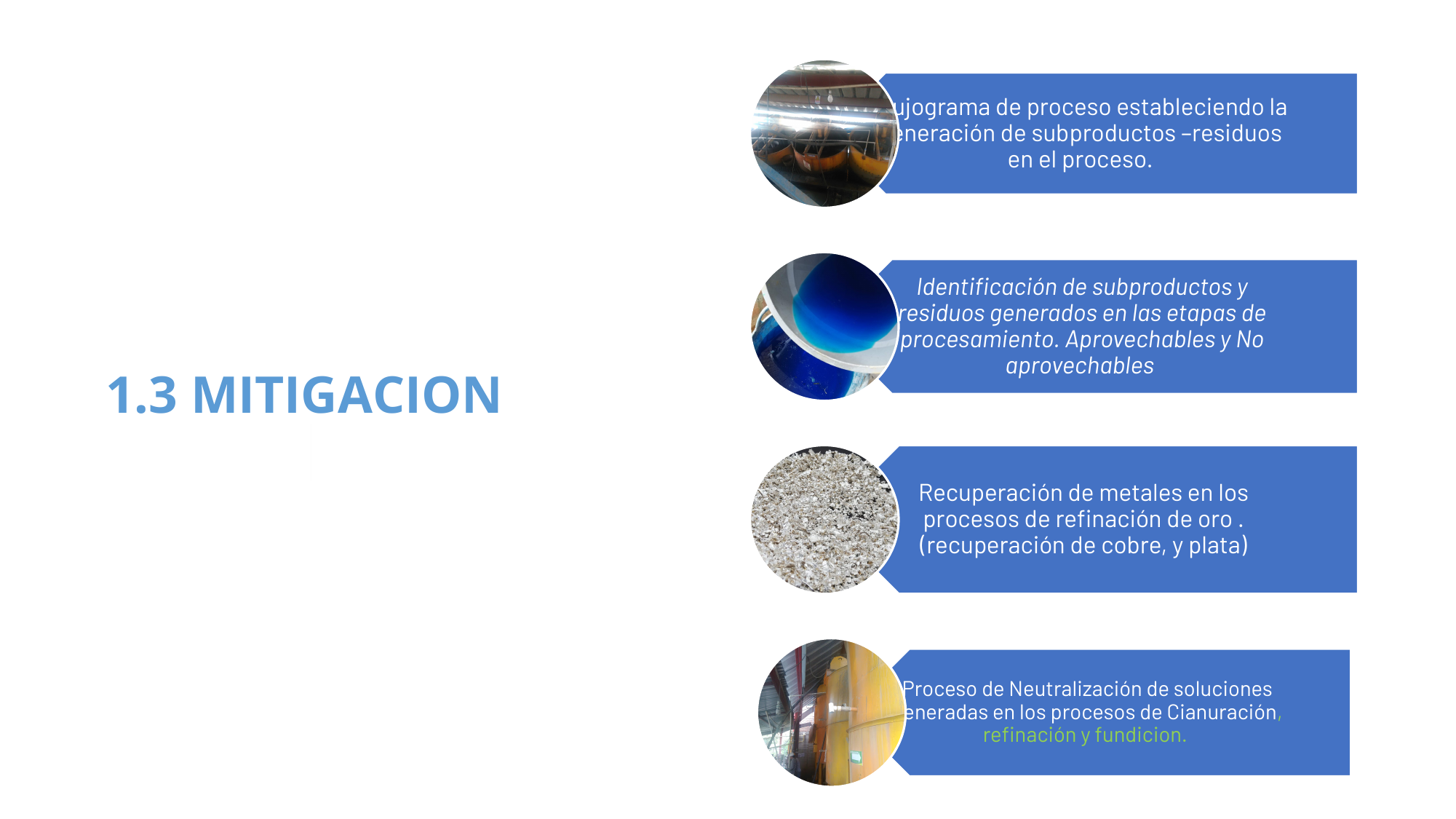

Flujograma de proceso estableciendo la generación de subproductos –residuos en el proceso.
Identificación de subproductos y residuos generados en las etapas de procesamiento. Aprovechables y No aprovechables
Recuperación de metales en los procesos de refinación de oro . (recuperación de cobre, y plata)
Proceso de Neutralización de soluciones generadas en los procesos de Cianuración, refinación y fundicion.
1.3 MITIGACION ​
​